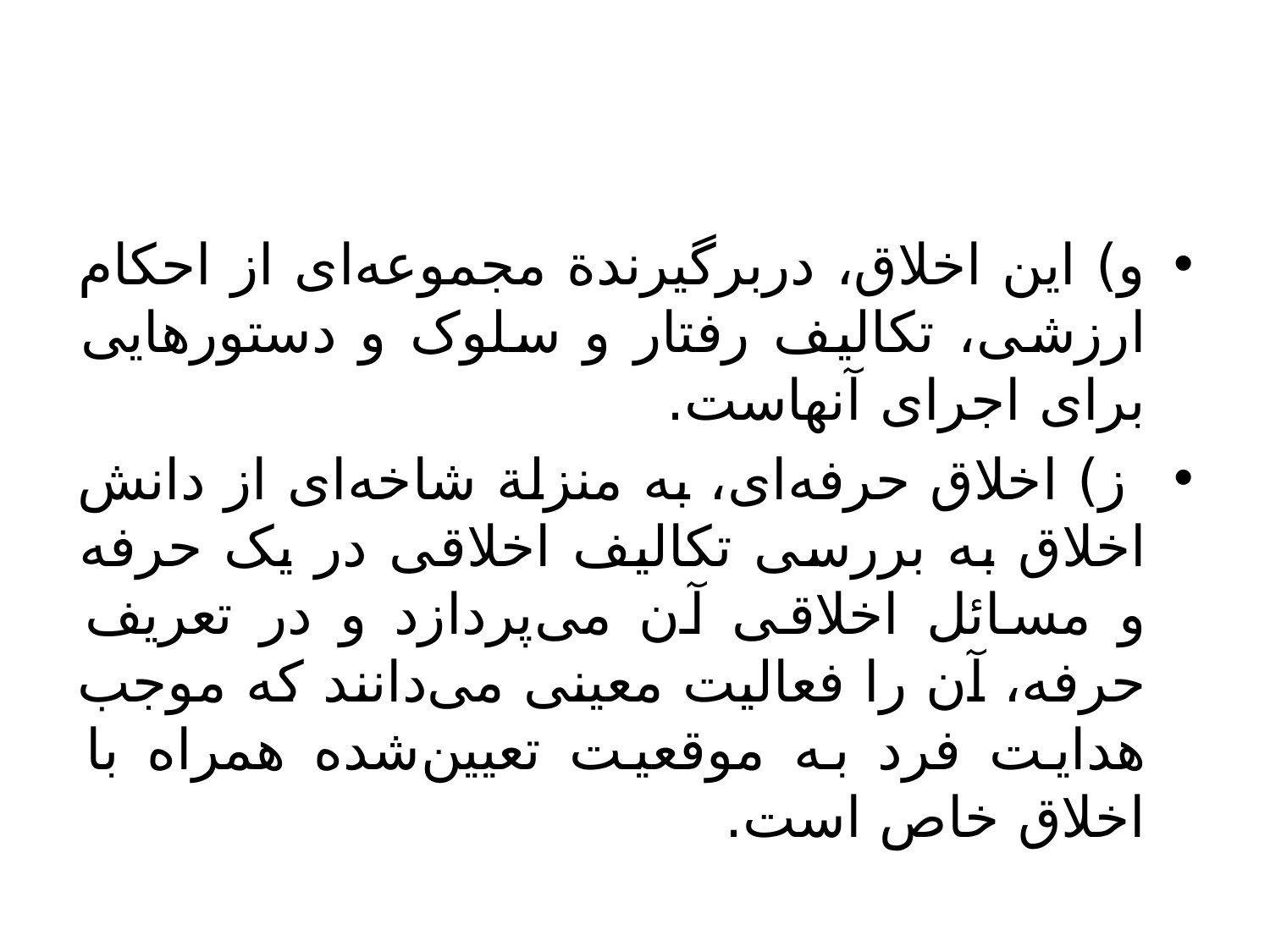

#
و) این اخلاق، دربرگیرندة مجموعه‌ای از احکام ارزشی، تکالیف رفتار و سلوک و دستورهایی برای اجرای آنهاست.
 ز) اخلاق حرفه‌ای، به منزلة شاخه‌ای از دانش اخلاق به بررسی تکالیف اخلاقی در یک حرفه و مسائل اخلاقی آن می‌پردازد و در تعریف حرفه، آن را فعالیت معینی می‌دانند که موجب هدایت فرد به موقعیت تعیین‌شده همراه با اخلاق خاص است.